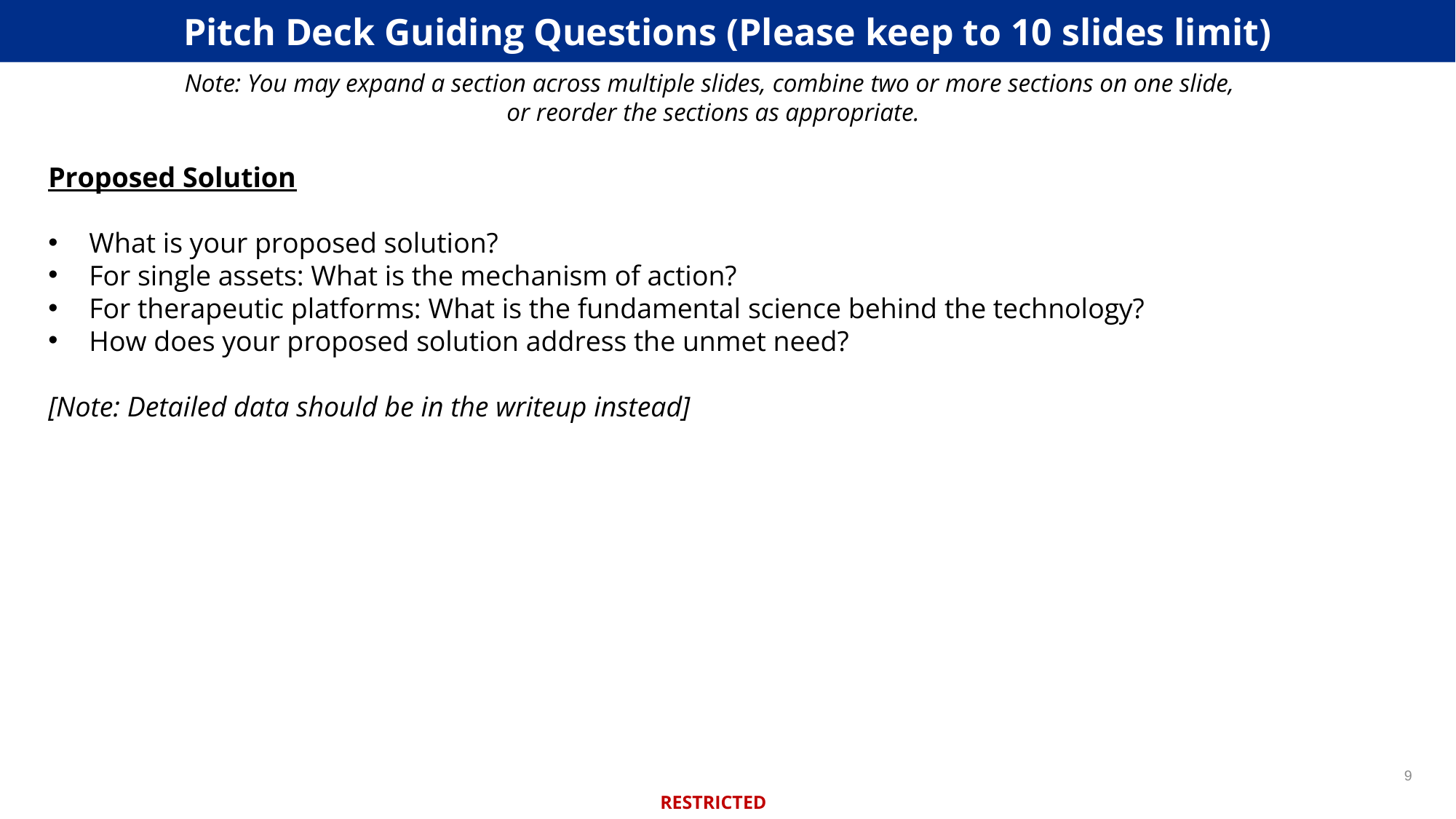

Pitch Deck Guiding Questions (Please keep to 10 slides limit)
Note: You may expand a section across multiple slides, combine two or more sections on one slide,
or reorder the sections as appropriate.
Proposed Solution

What is your proposed solution?
For single assets: What is the mechanism of action?
For therapeutic platforms: What is the fundamental science behind the technology?
How does your proposed solution address the unmet need?

[Note: Detailed data should be in the writeup instead]